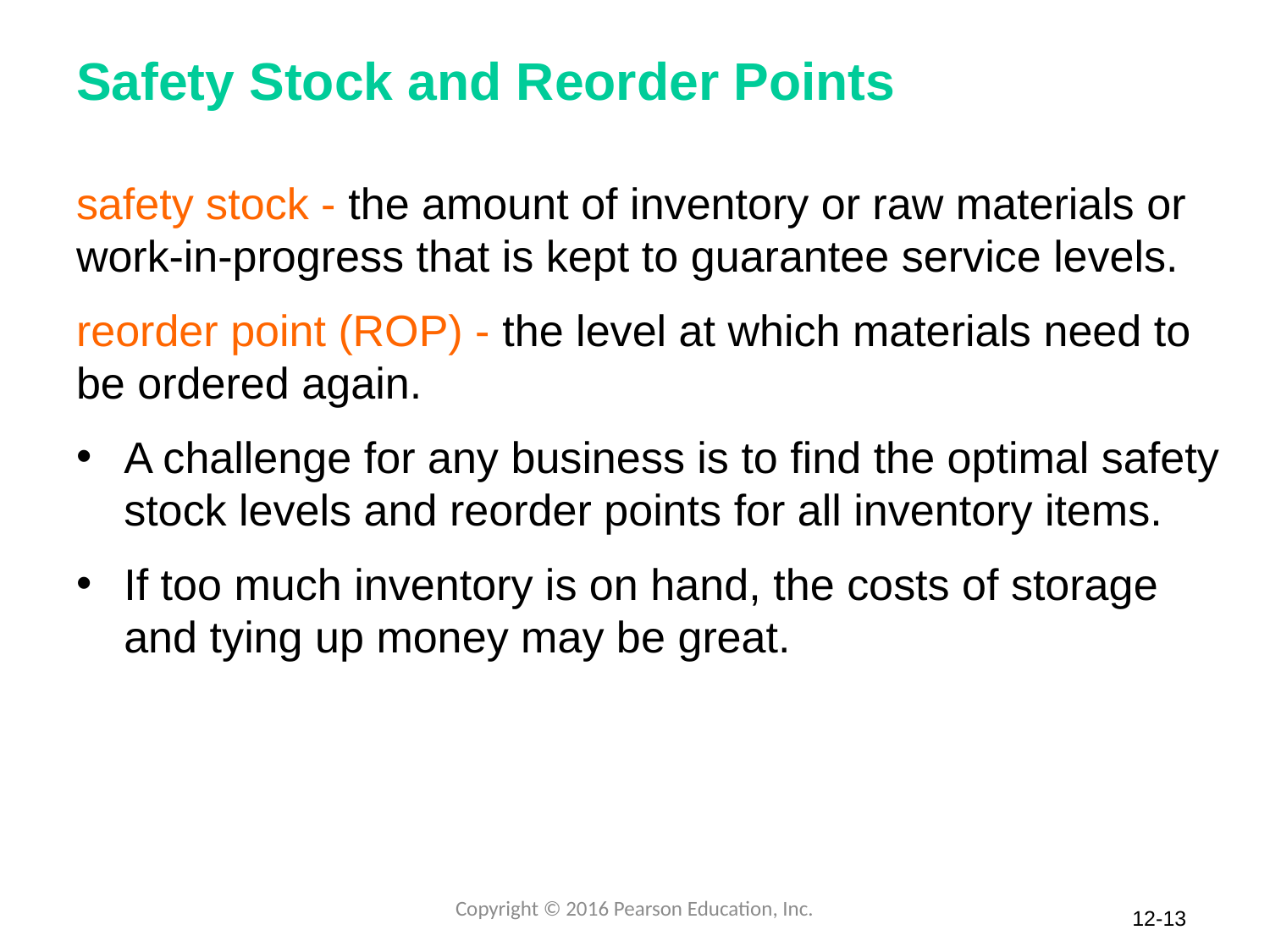

# Safety Stock and Reorder Points
safety stock - the amount of inventory or raw materials or work-in-progress that is kept to guarantee service levels.

reorder point (ROP) - the level at which materials need to be ordered again.

A challenge for any business is to find the optimal safety stock levels and reorder points for all inventory items.

If too much inventory is on hand, the costs of storage and tying up money may be great.
Copyright © 2016 Pearson Education, Inc.